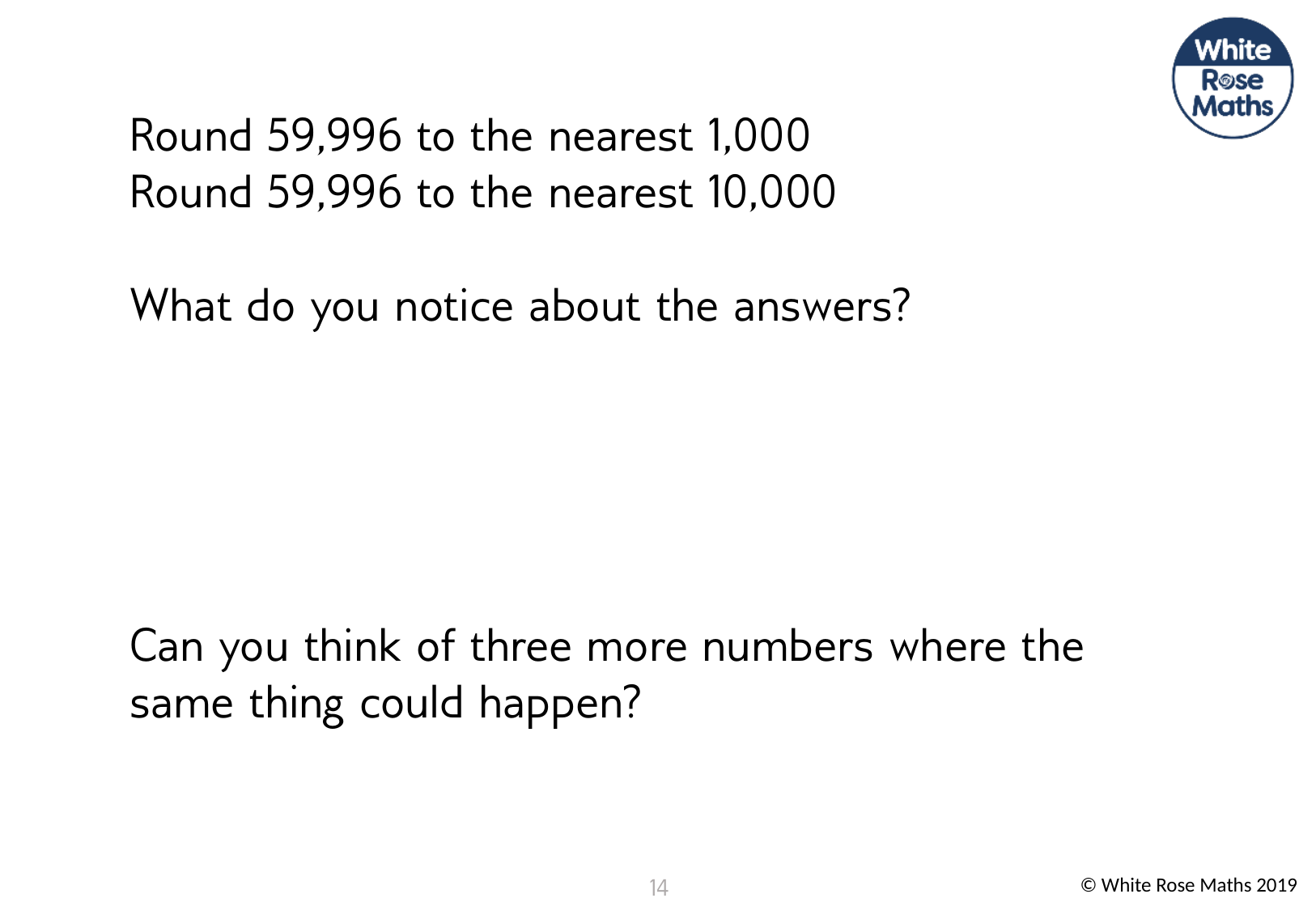

Round 59,996 to the nearest 1,000
Round 59,996 to the nearest 10,000

What do you notice about the answers?

Can you think of three more numbers where the same thing could happen?
14